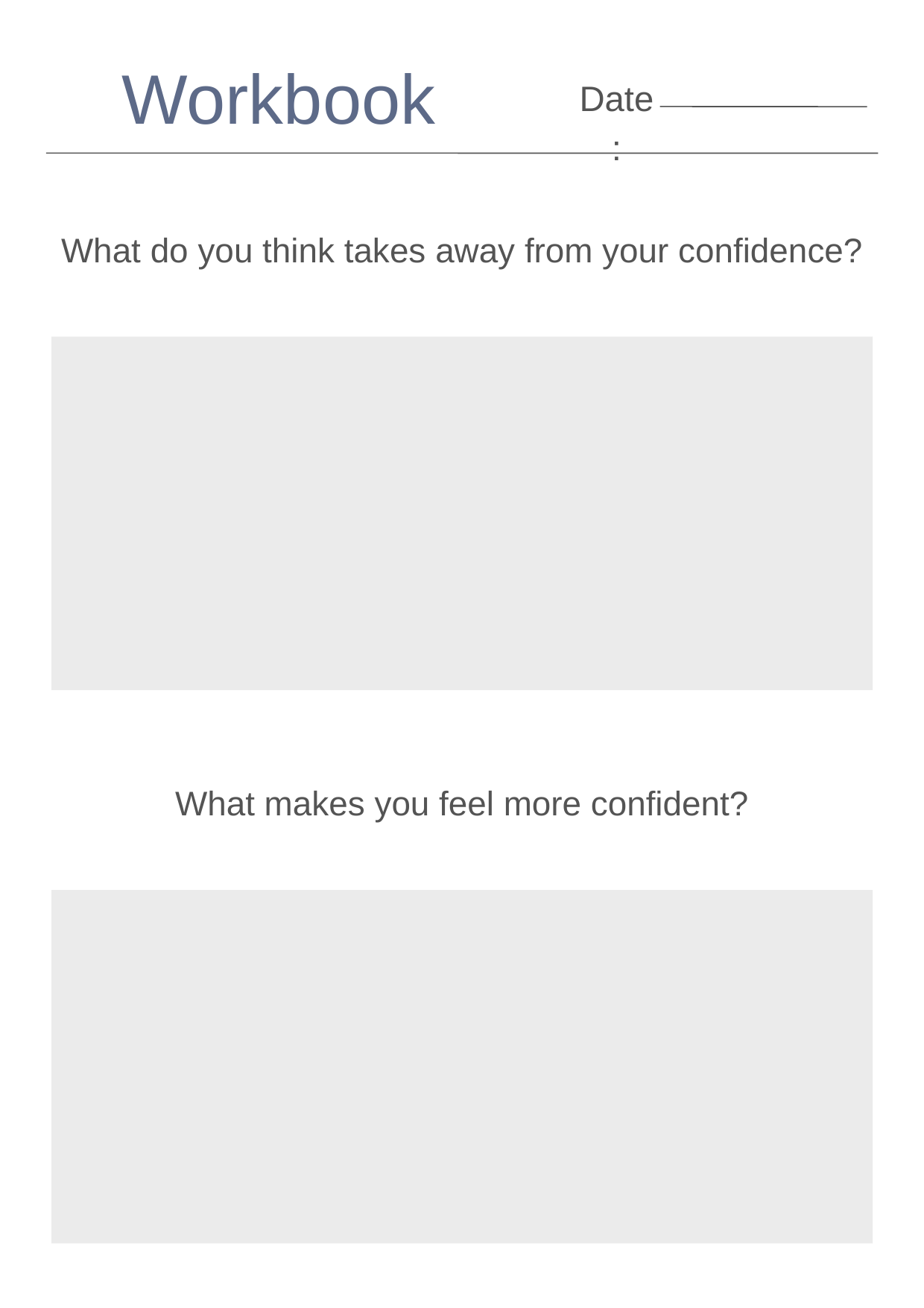

Workbook
Date:

What do you think takes away from your confidence?

What makes you feel more confident?